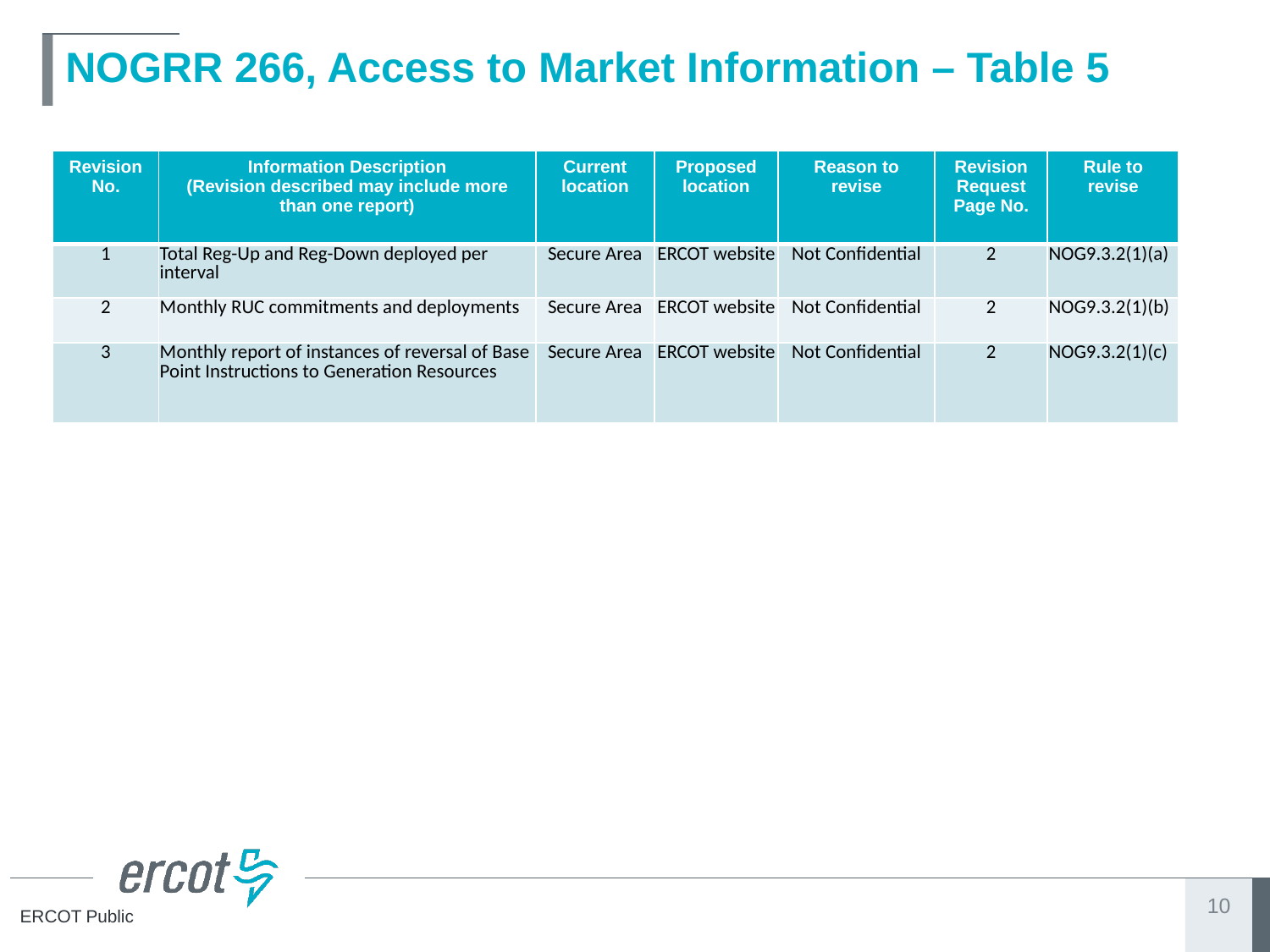

# NOGRR 266, Access to Market Information – Table 5
| Revision No. | Information Description (Revision described may include more than one report) | Current location | Proposed location | Reason to revise | Revision Request Page No. | Rule to revise |
| --- | --- | --- | --- | --- | --- | --- |
| 1 | Total Reg-Up and Reg-Down deployed per interval | Secure Area | ERCOT website | Not Confidential | 2 | NOG9.3.2(1)(a) |
| 2 | Monthly RUC commitments and deployments | Secure Area | ERCOT website | Not Confidential | 2 | NOG9.3.2(1)(b) |
| 3 | Monthly report of instances of reversal of Base Point Instructions to Generation Resources | Secure Area | ERCOT website | Not Confidential | 2 | NOG9.3.2(1)(c) |
10